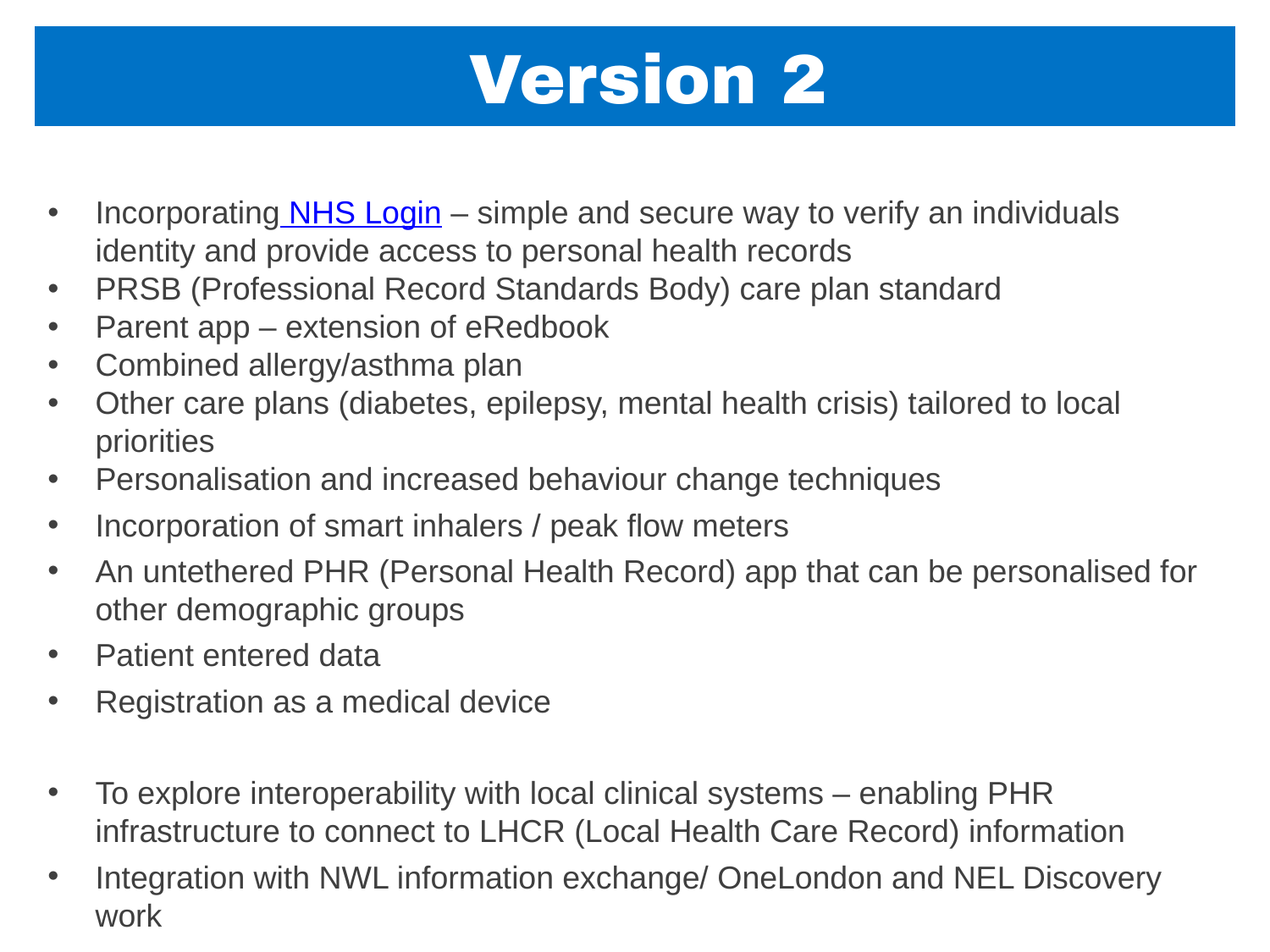

# Version 2
Incorporating NHS Login – simple and secure way to verify an individuals identity and provide access to personal health records
PRSB (Professional Record Standards Body) care plan standard
Parent app – extension of eRedbook
Combined allergy/asthma plan
Other care plans (diabetes, epilepsy, mental health crisis) tailored to local priorities
Personalisation and increased behaviour change techniques
Incorporation of smart inhalers / peak flow meters
An untethered PHR (Personal Health Record) app that can be personalised for other demographic groups
Patient entered data
Registration as a medical device

To explore interoperability with local clinical systems – enabling PHR infrastructure to connect to LHCR (Local Health Care Record) information
Integration with NWL information exchange/ OneLondon and NEL Discovery work